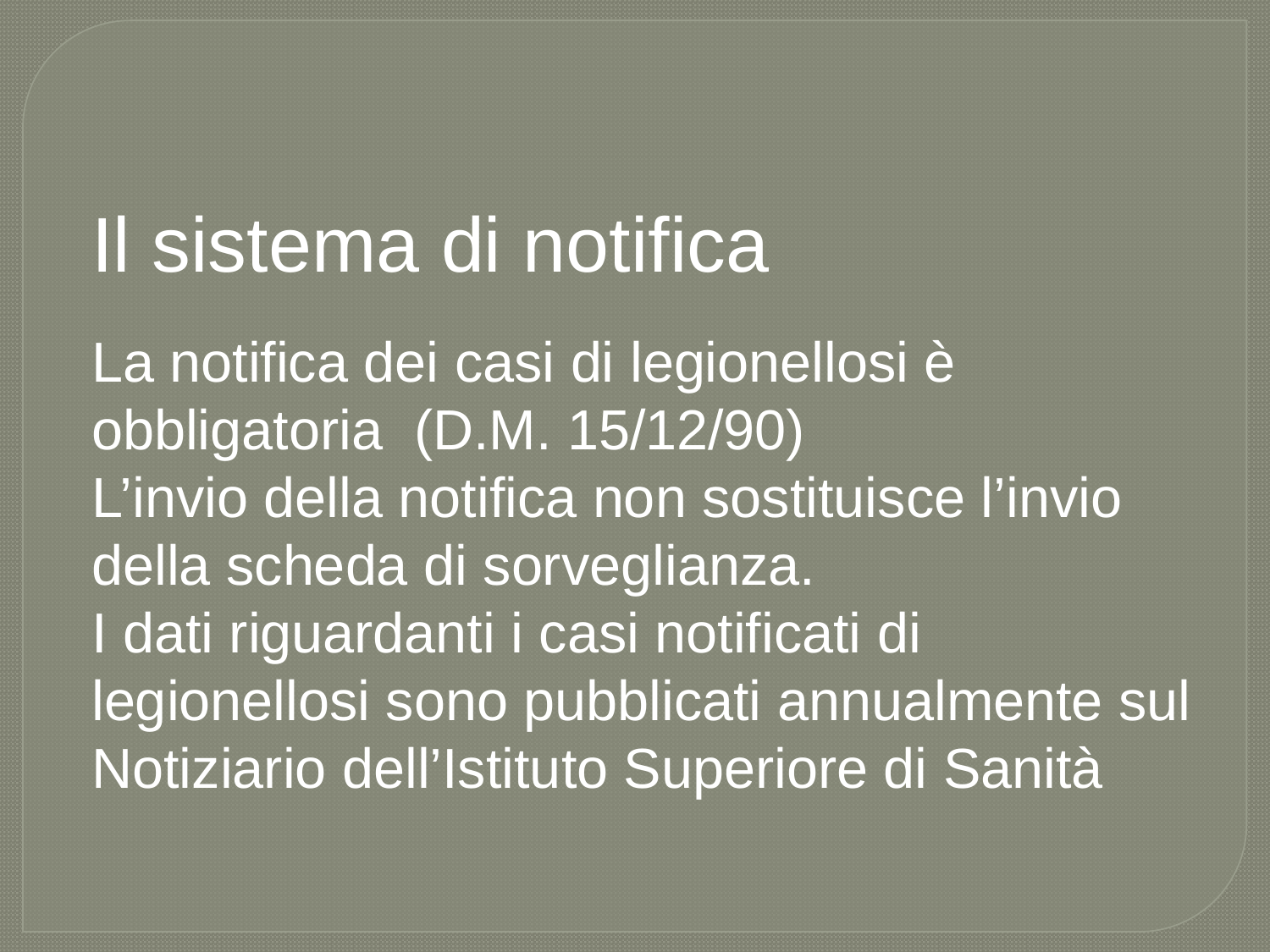

Il sistema di notifica

La notifica dei casi di legionellosi è obbligatoria  (D.M. 15/12/90)
L’invio della notifica non sostituisce l’invio della scheda di sorveglianza.
I dati riguardanti i casi notificati di legionellosi sono pubblicati annualmente sul Notiziario dell’Istituto Superiore di Sanità